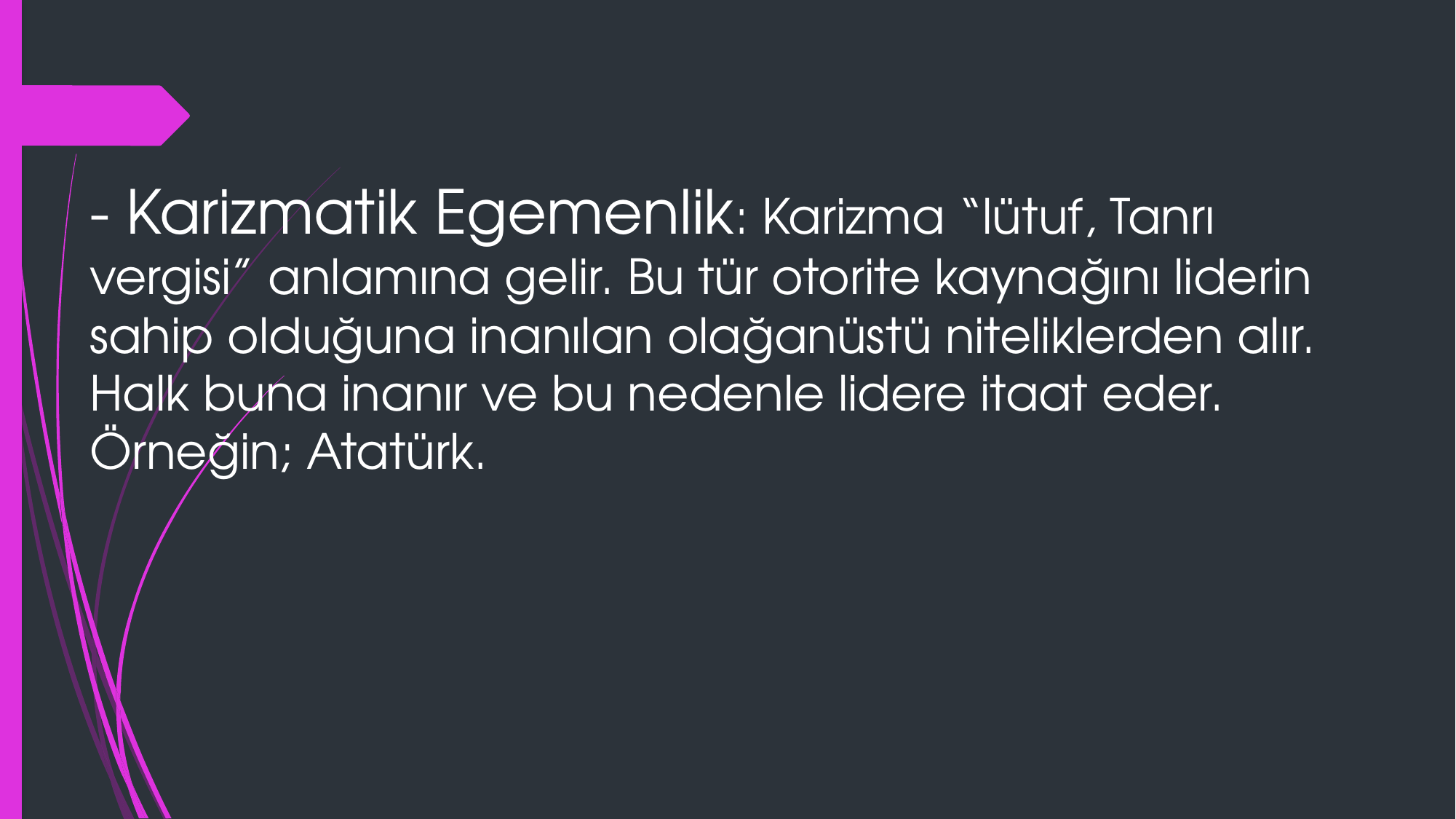

- Karizmatik Egemenlik: Karizma “lütuf, Tanrı vergisi” anlamına gelir. Bu tür otorite kaynağını liderin sahip olduğuna inanılan olağanüstü niteliklerden alır. Halk buna inanır ve bu nedenle lidere itaat eder. Örneğin; Atatürk.